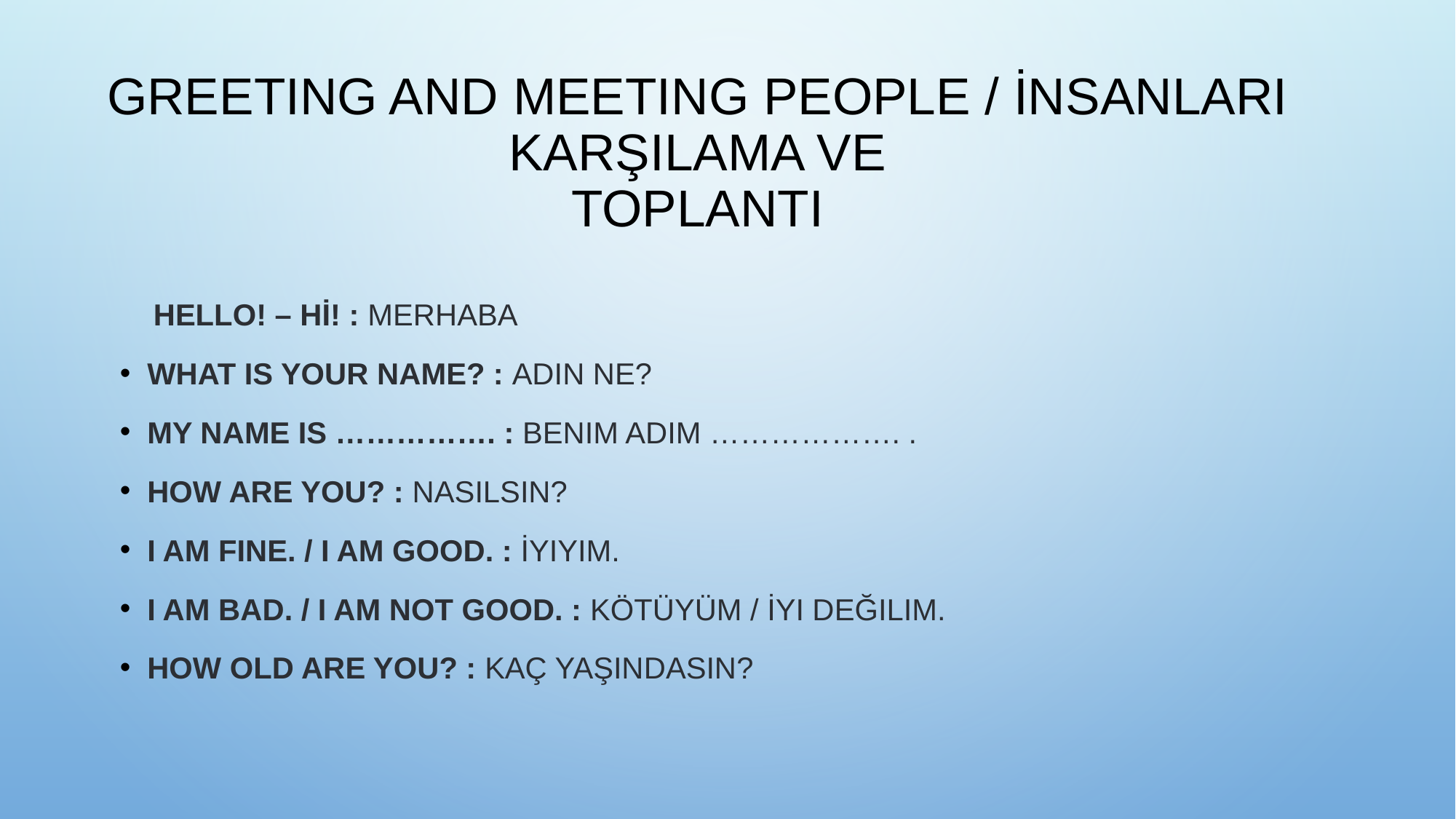

# GREETING AND MEETING PEOPLE / İNSANLARI KARŞILAMA VE TOPLANTI
    Hello! – Hi! : Merhaba
What is your name? : Adın ne?
My name is ……………. : Benim adım ………………. .
How are you? : Nasılsın?
I am fine. / I am good. : İyiyim.
I am bad. / I am not good. : Kötüyüm / İyi değilim.
How old are you? : Kaç yaşındasın?